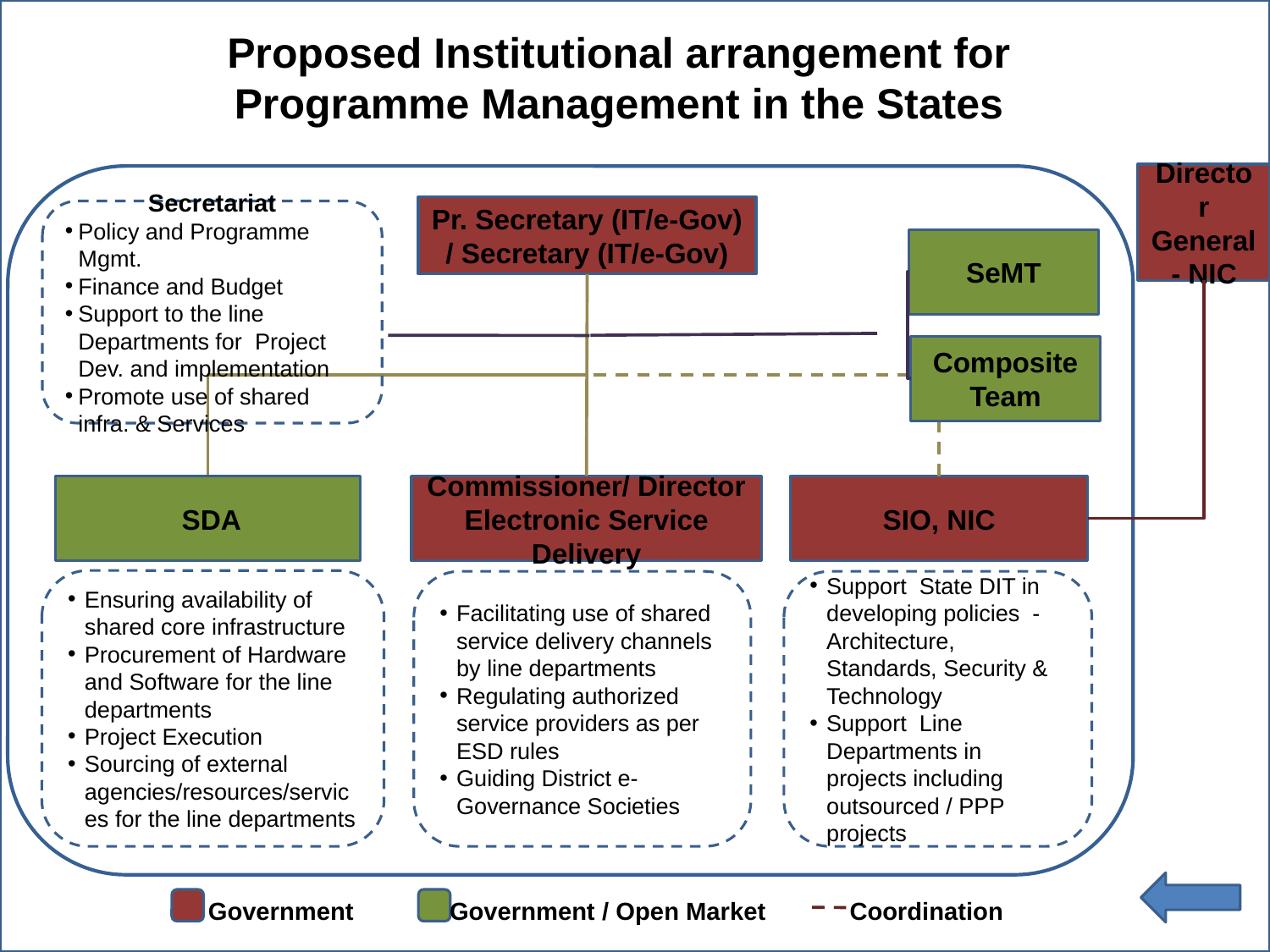

Proposed Institutional arrangement for Programme Management in the States
Director General - NIC

Pr. Secretary (IT/e-Gov) / Secretary (IT/e-Gov)
Secretariat
Policy and Programme Mgmt.
Finance and Budget
Support to the line Departments for  Project Dev. and implementation
Promote use of shared infra. & Services
SeMT
Composite Team
 SDA
Commissioner/ Director Electronic Service Delivery
SIO, NIC
Ensuring availability of shared core infrastructure
Procurement of Hardware and Software for the line departments
Project Execution
Sourcing of external agencies/resources/services for the line departments
Facilitating use of shared service delivery channels by line departments
Regulating authorized service providers as per ESD rules
Guiding District e-Governance Societies
Support  State DIT in developing policies  -Architecture, Standards, Security & Technology
Support  Line Departments in projects including outsourced / PPP projects

Government

Government / Open Market
Coordination